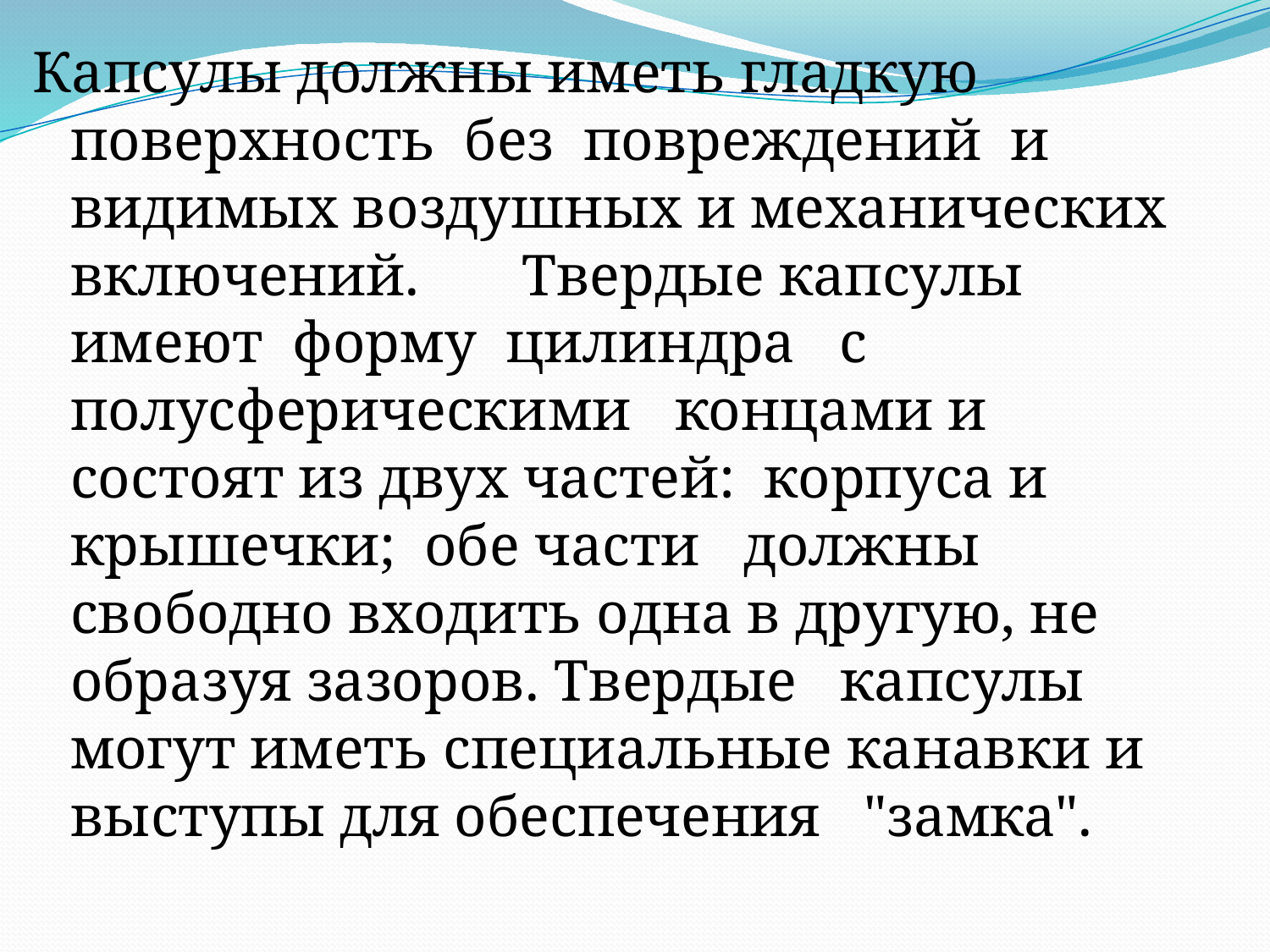

Капсулы должны иметь гладкую  поверхность  без  повреждений  и   видимых воздушных и механических включений.       Твердые капсулы  имеют  форму  цилиндра   с   полусферическими   концами и  состоят из двух частей:  корпуса и крышечки;  обе части   должны свободно входить одна в другую, не образуя зазоров. Твердые   капсулы  могут иметь специальные канавки и выступы для обеспечения   "замка".

#